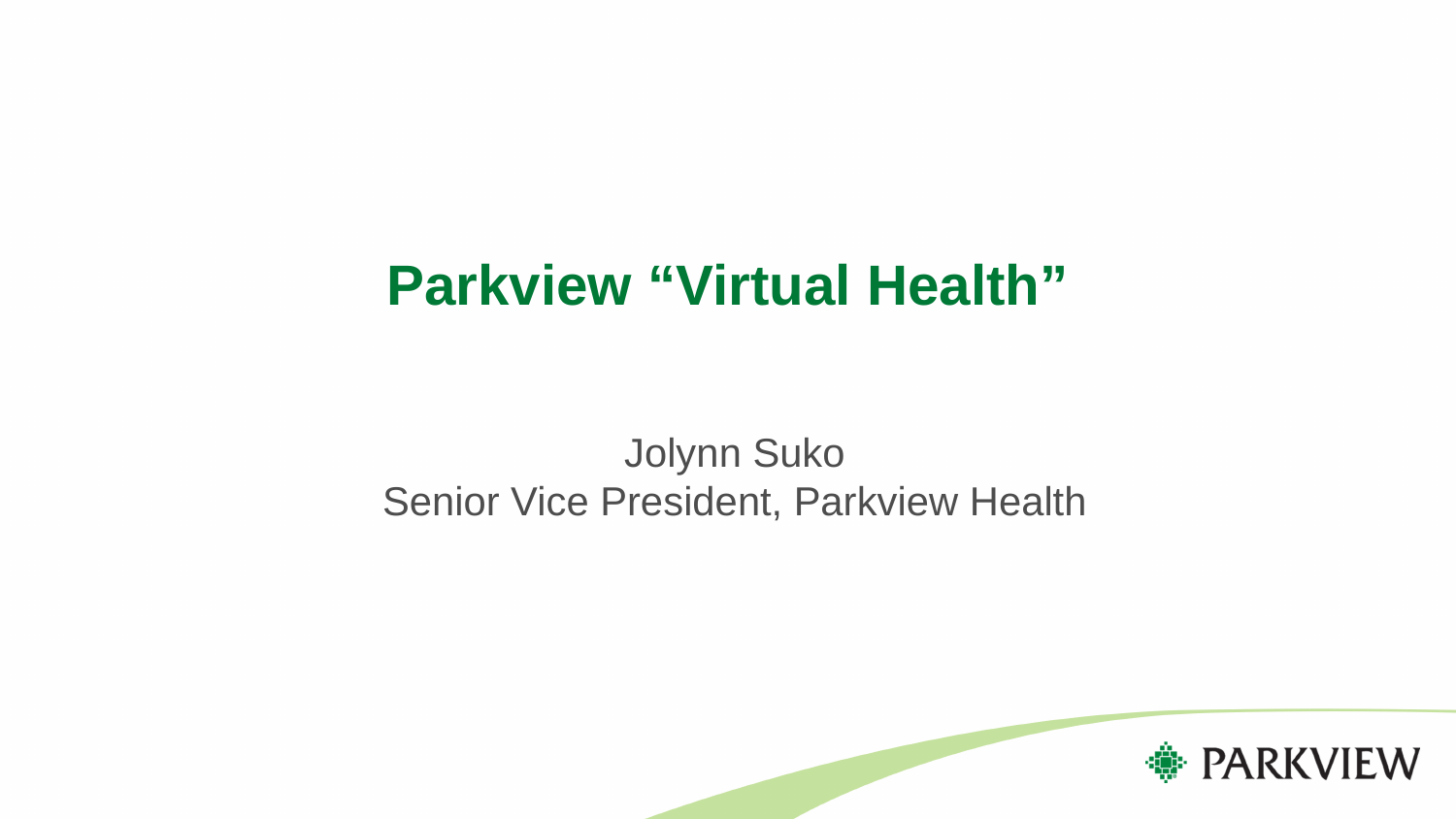

# Parkview “Virtual Health”

Jolynn Suko
Senior Vice President, Parkview Health